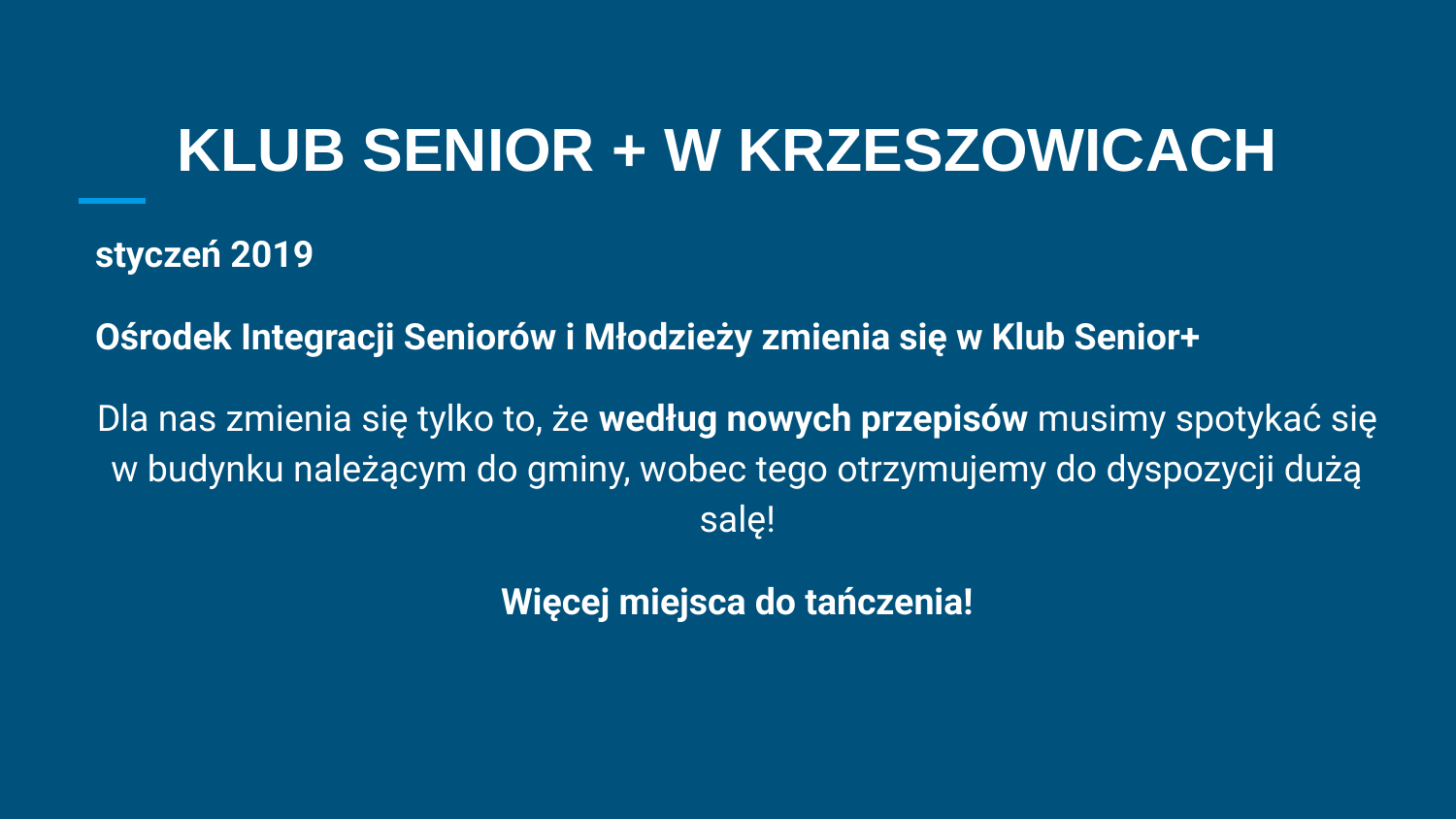

# KLUB SENIOR + W KRZESZOWICACH
styczeń 2019
Ośrodek Integracji Seniorów i Młodzieży zmienia się w Klub Senior+
Dla nas zmienia się tylko to, że według nowych przepisów musimy spotykać się w budynku należącym do gminy, wobec tego otrzymujemy do dyspozycji dużą salę!
Więcej miejsca do tańczenia!